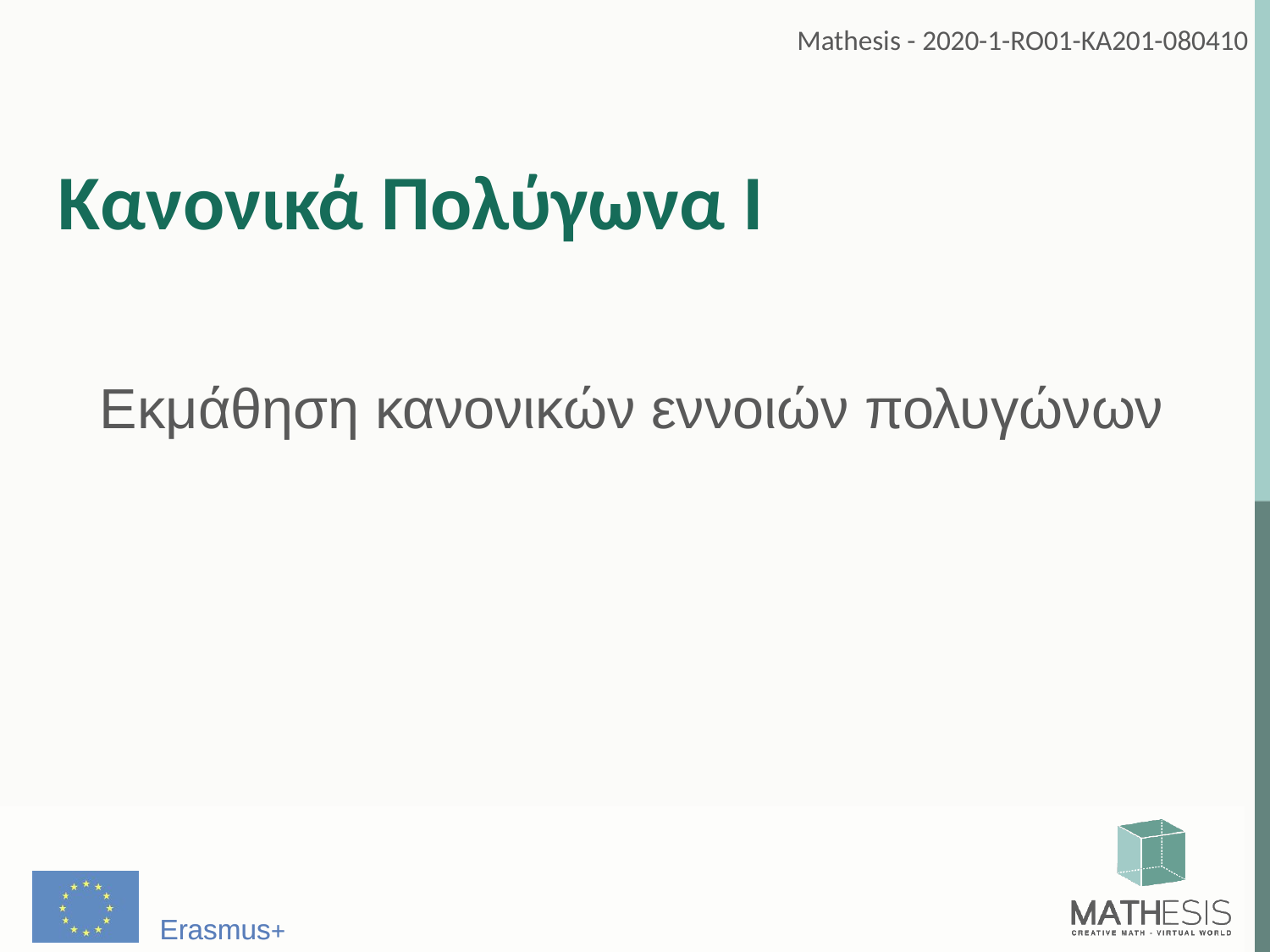

# Κανονικά Πολύγωνα Ι

Εκμάθηση κανονικών εννοιών πολυγώνων